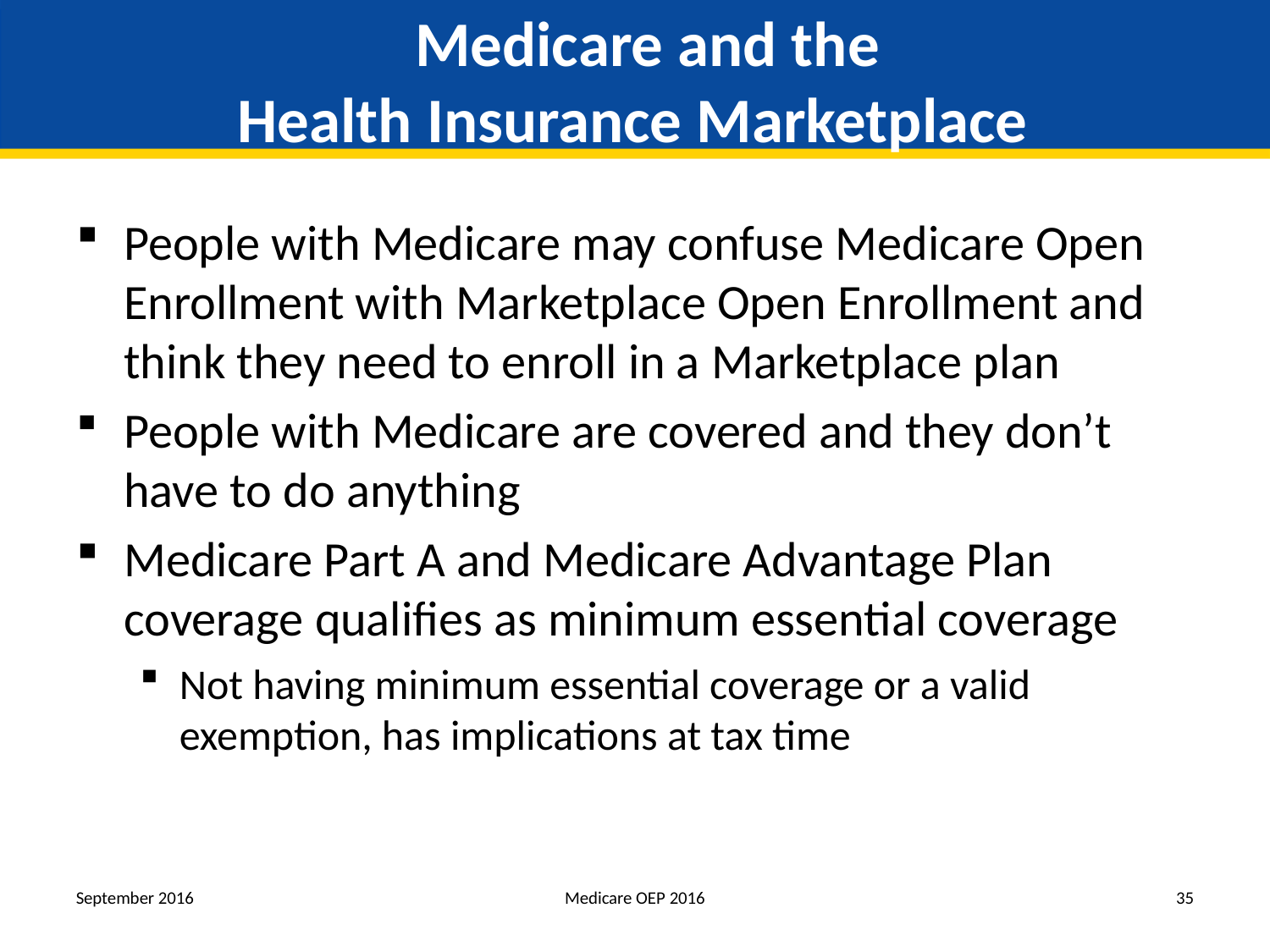

# Medicare and the Health Insurance Marketplace
People with Medicare may confuse Medicare Open Enrollment with Marketplace Open Enrollment and think they need to enroll in a Marketplace plan
People with Medicare are covered and they don’t have to do anything
Medicare Part A and Medicare Advantage Plan coverage qualifies as minimum essential coverage
Not having minimum essential coverage or a valid exemption, has implications at tax time

September 2016
Medicare OEP 2016
35